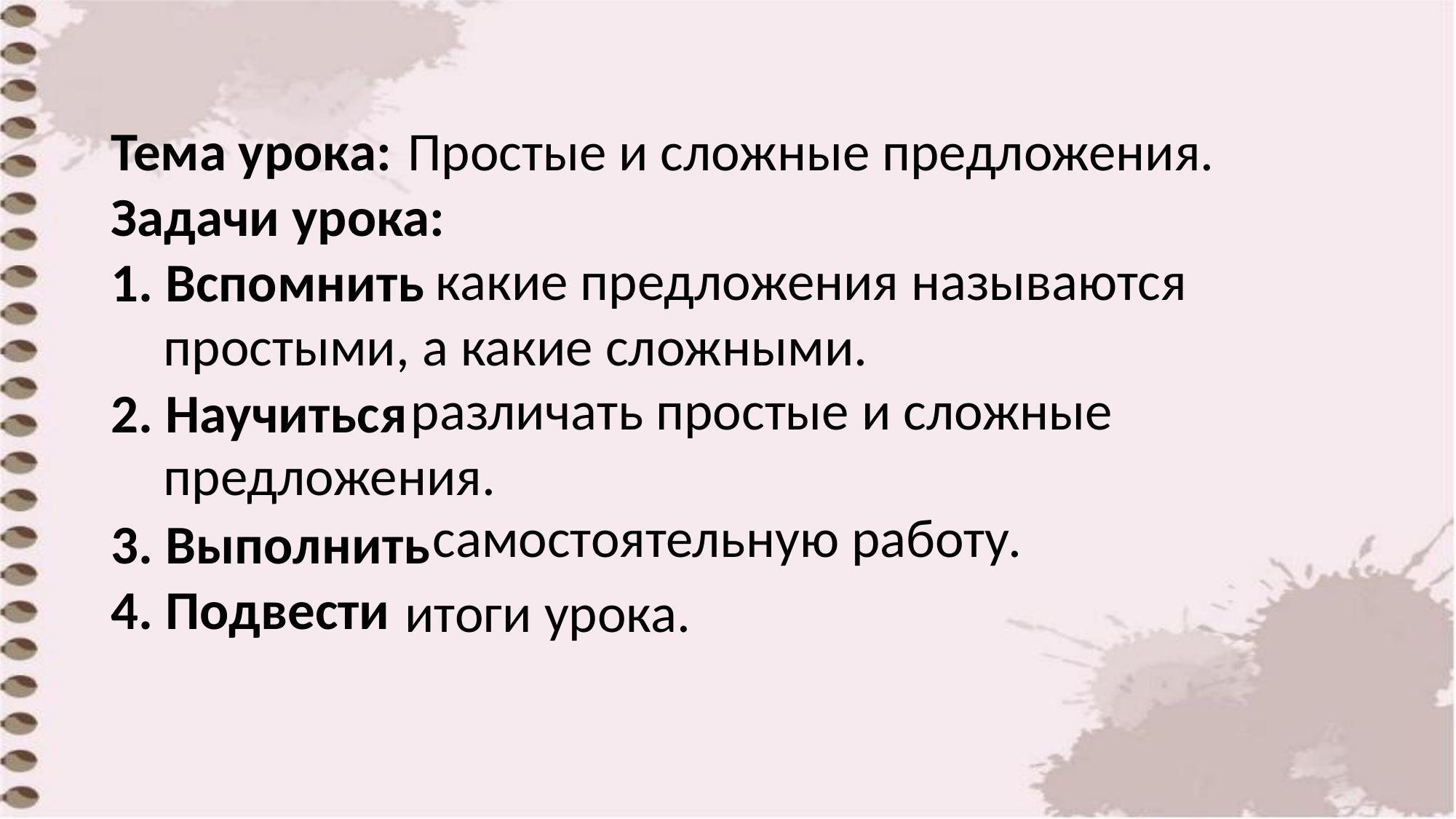

Простые и сложные предложения.
Тема урока:
Задачи урока:
1. Вспомнить

2. Научиться

3. Выполнить
4. Подвести
                      какие предложения называются простыми, а какие сложными.
                    различать простые и сложные предложения.
самостоятельную работу.
итоги урока.